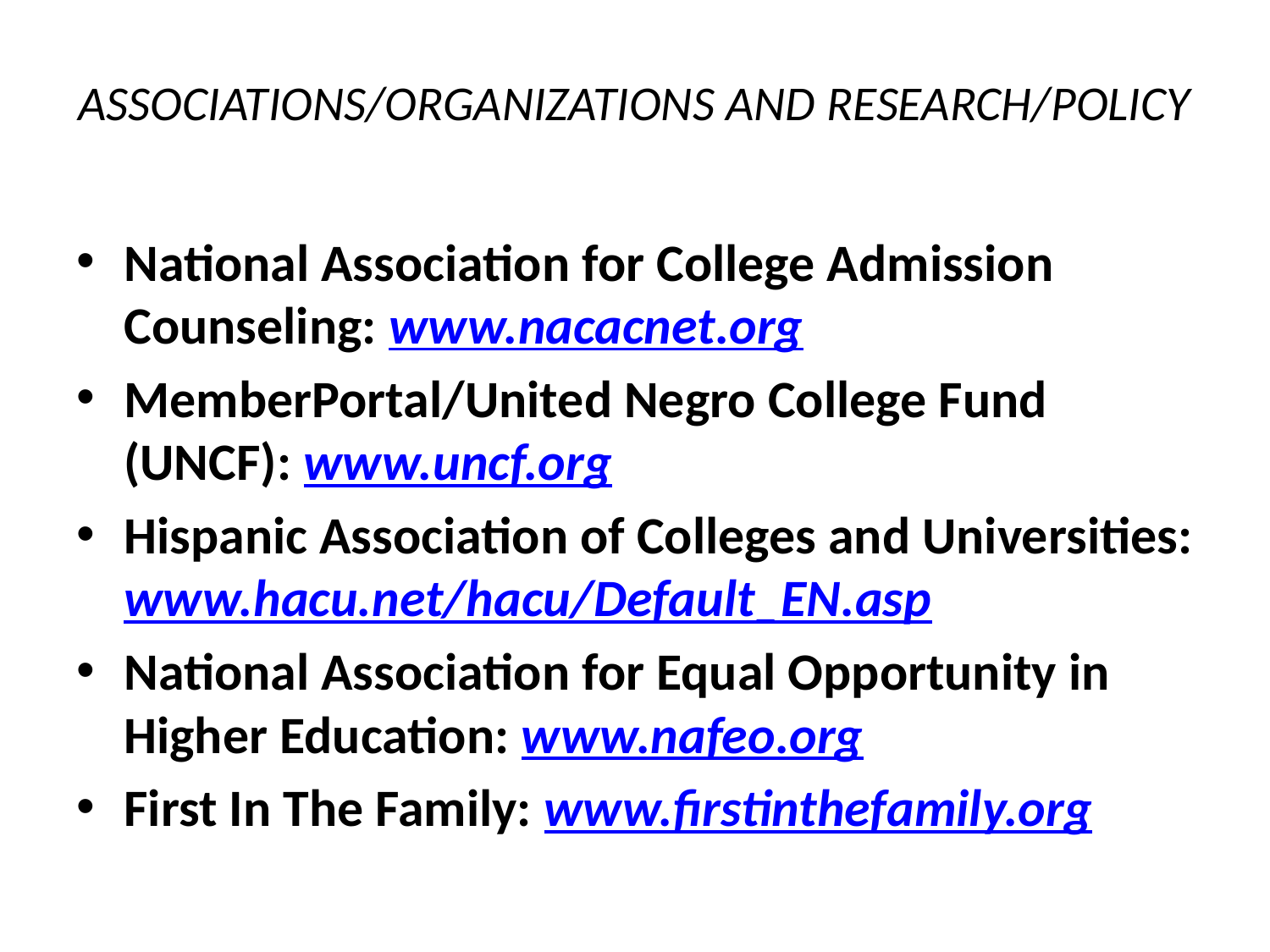

# ASSOCIATIONS/ORGANIZATIONS AND RESEARCH/POLICY
National Association for College Admission Counseling: www.nacacnet.org
MemberPortal/United Negro College Fund (UNCF): www.uncf.org
Hispanic Association of Colleges and Universities: www.hacu.net/hacu/Default_EN.asp
National Association for Equal Opportunity in Higher Education: www.nafeo.org
First In The Family: www.firstinthefamily.org